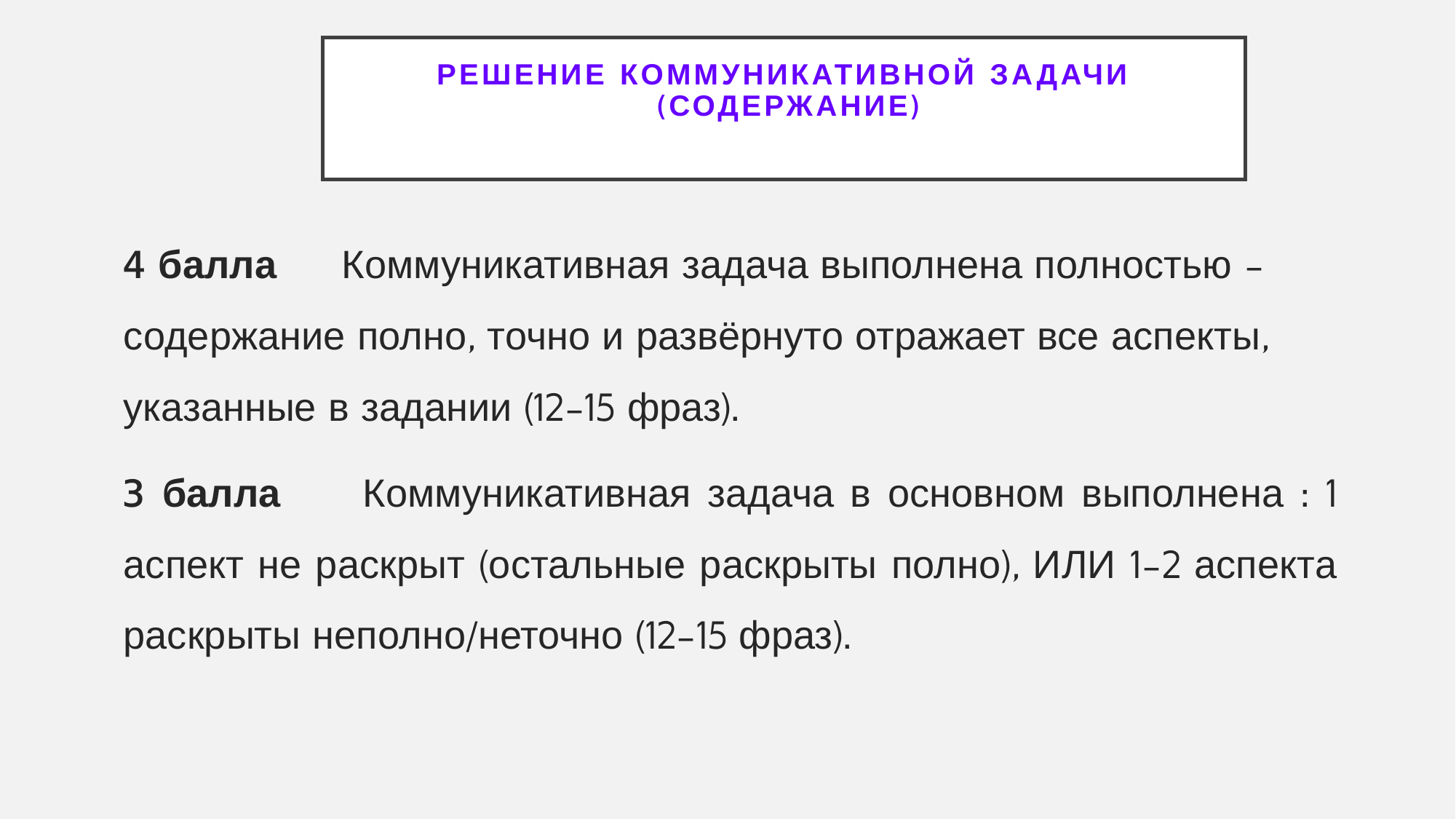

# РЕШЕНИЕ КОММУНИКАТИВНОЙ ЗАДАЧИ (СОДЕРЖАНИЕ)
4 балла     Коммуникативная задача выполнена полностью – содержание полно, точно и развёрнуто отражает все аспекты, указанные в задании (12–15 фраз).
3 балла     Коммуникативная задача в основном выполнена : 1 аспект не раскрыт (остальные раскрыты полно), ИЛИ 1–2 аспекта раскрыты неполно/неточно (12–15 фраз).